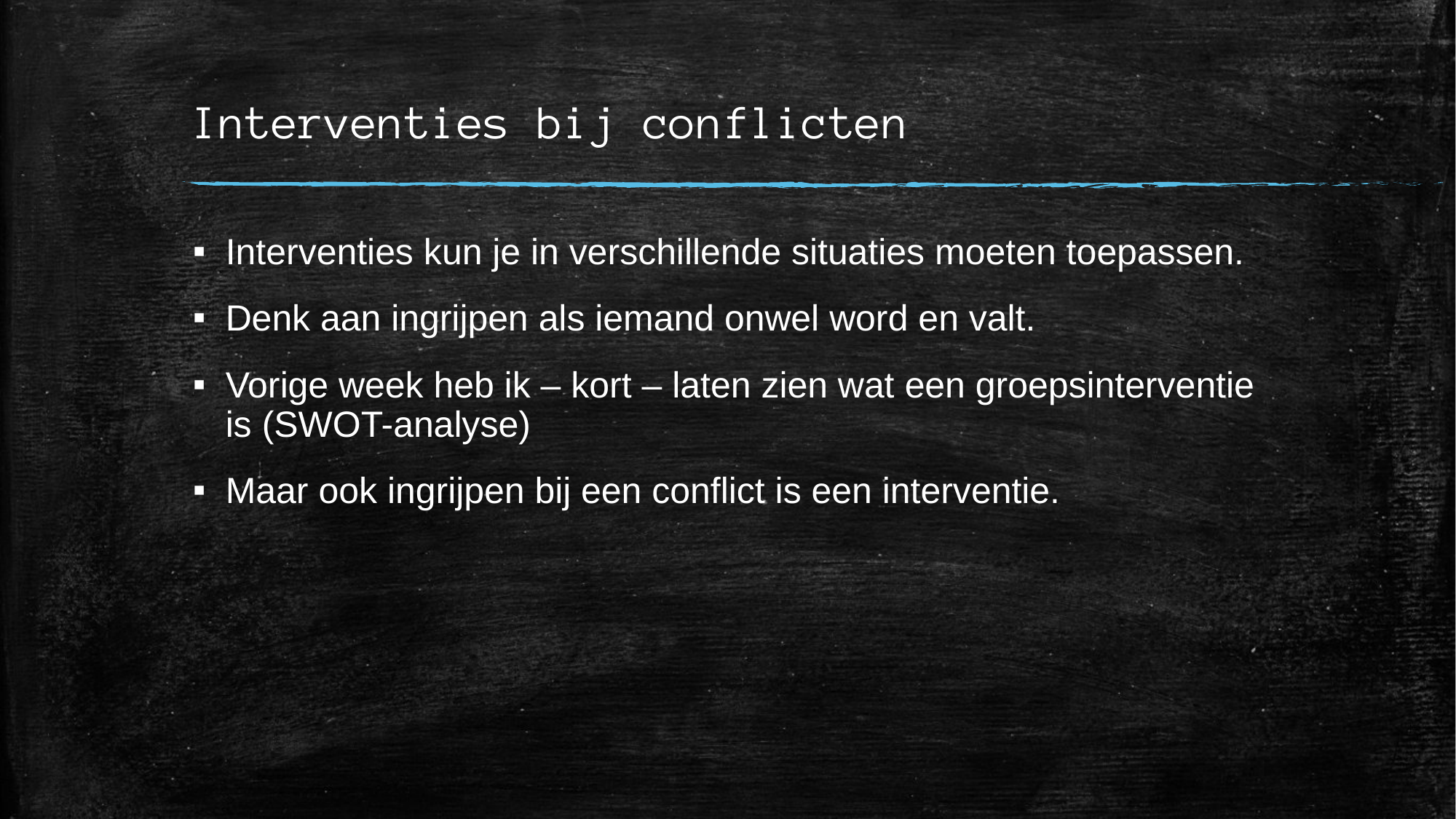

# Interventies bij conflicten
Interventies kun je in verschillende situaties moeten toepassen.
Denk aan ingrijpen als iemand onwel word en valt.
Vorige week heb ik – kort – laten zien wat een groepsinterventie is (SWOT-analyse)
Maar ook ingrijpen bij een conflict is een interventie.